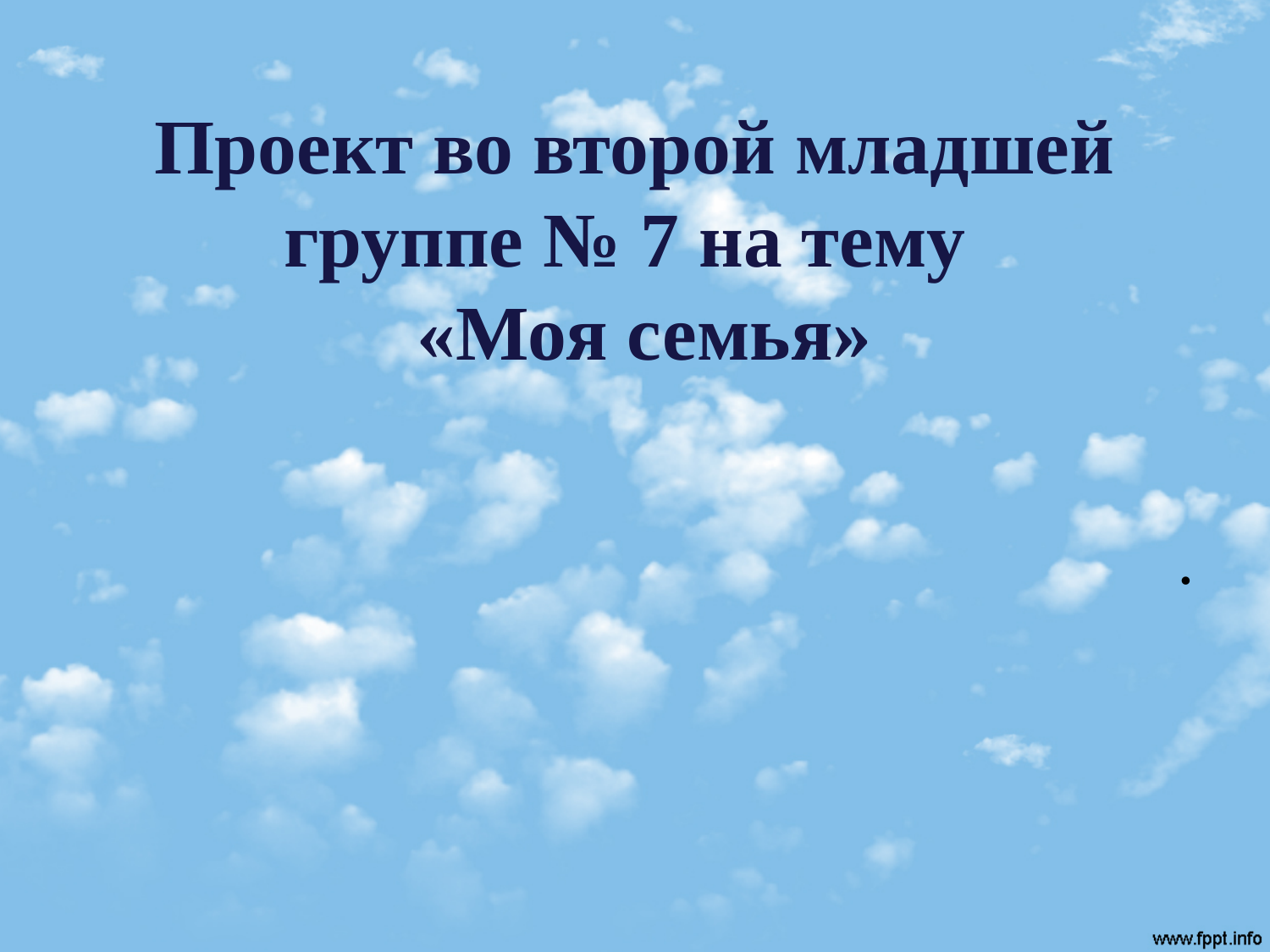

# Проект во второй младшей группе № 7 на тему «Моя семья»
.